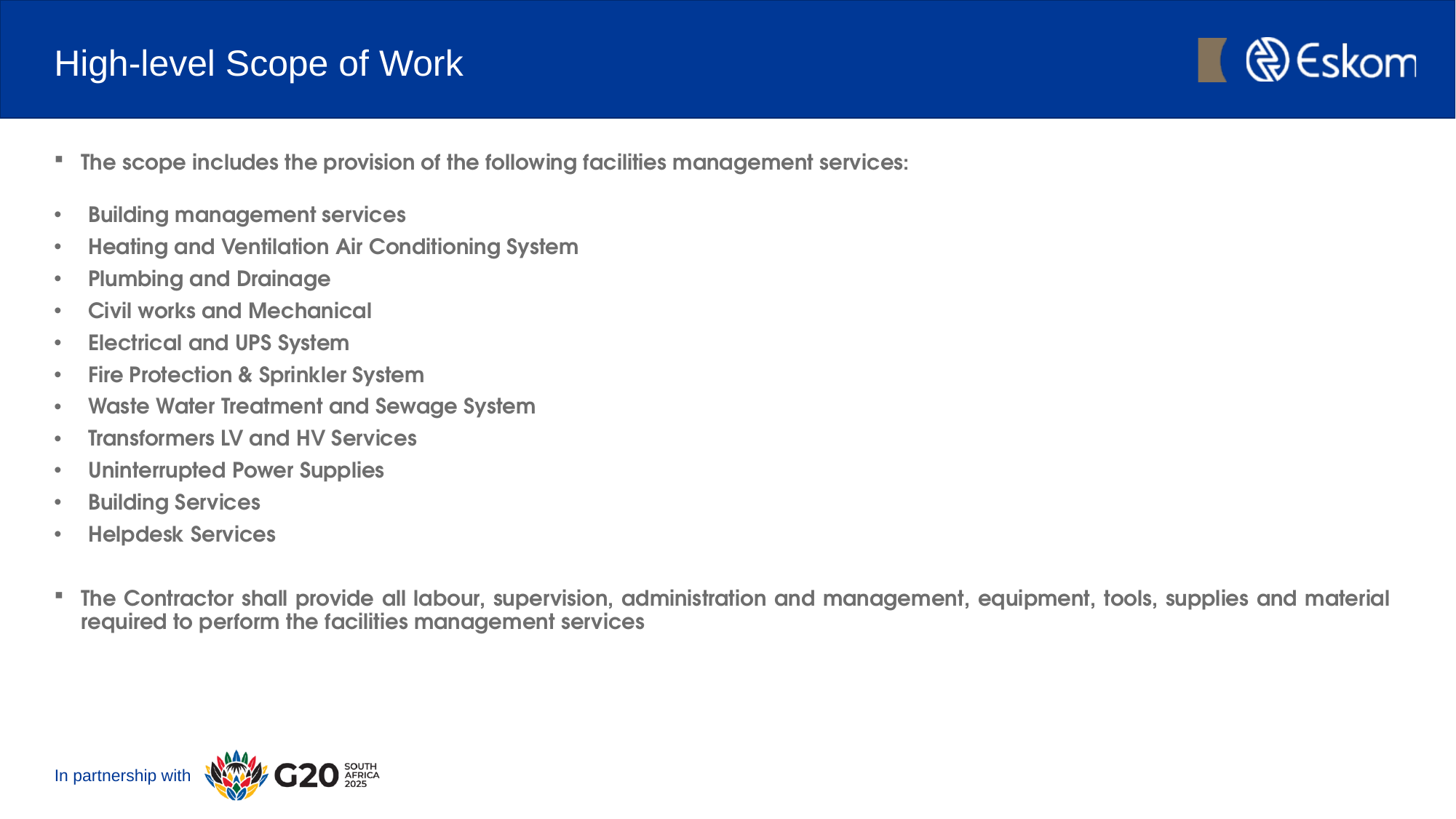

# High-level Scope of Work
The scope includes the provision of the following facilities management services:

Building management services
Heating and Ventilation Air Conditioning System
Plumbing and Drainage
Civil works and Mechanical
Electrical and UPS System
Fire Protection & Sprinkler System
Waste Water Treatment and Sewage System
Transformers LV and HV Services
Uninterrupted Power Supplies
Building Services
Helpdesk Services

The Contractor shall provide all labour, supervision, administration and management, equipment, tools, supplies and material required to perform the facilities management services